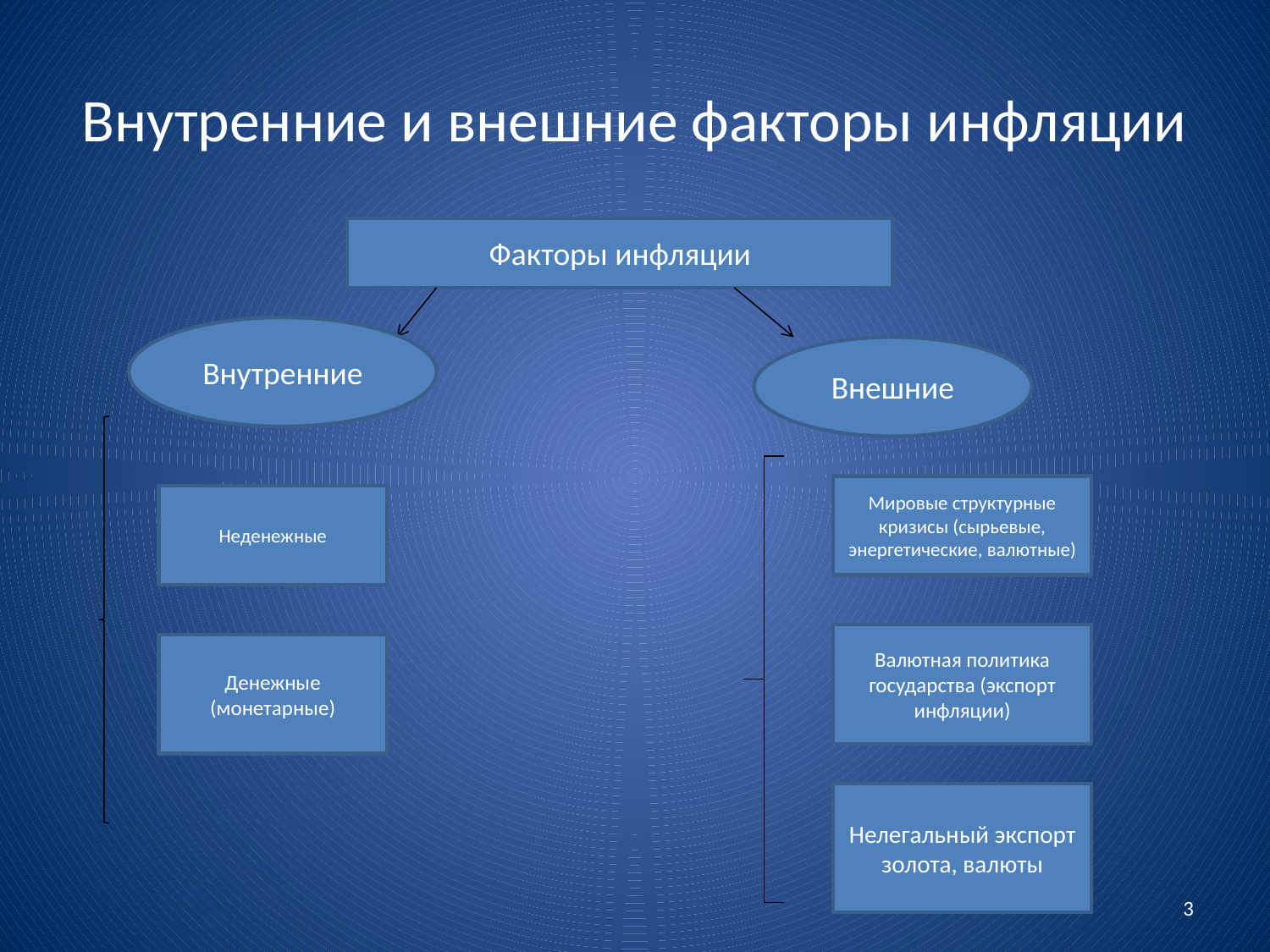

# Внутренние и внешние факторы инфляции
Факторы инфляции

Внутренние
Внешние

Мировые структурные кризисы (сырьевые, энергетические, валютные)
Неденежные
Валютная политика государства (экспорт инфляции)
Денежные (монетарные)
Нелегальный экспорт золота, валюты
3